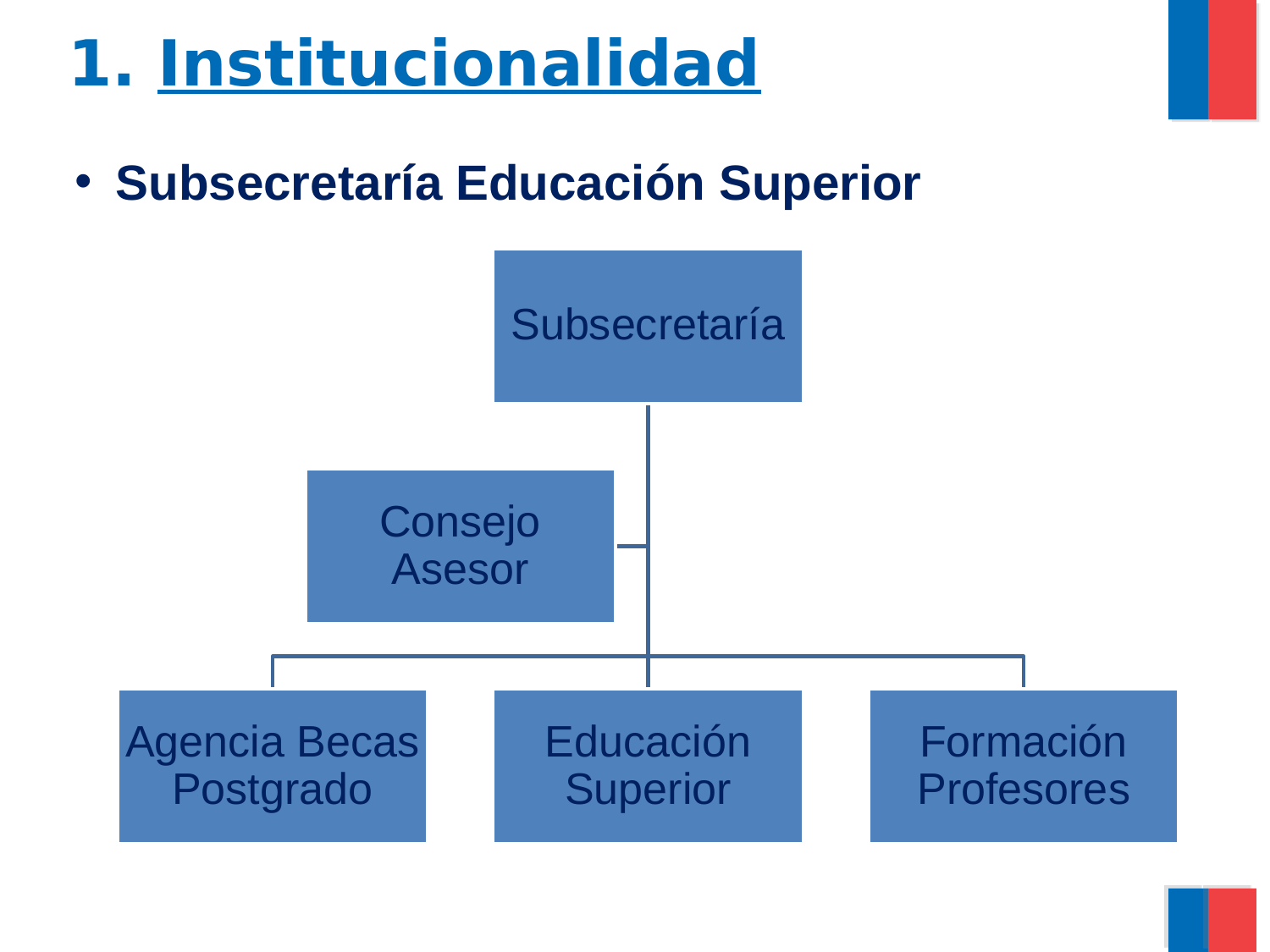

# Institucionalidad
 Subsecretaría Educación Superior

Subsecretaría
Agencia Becas Postgrado
Educación Superior
Formación Profesores
Consejo Asesor